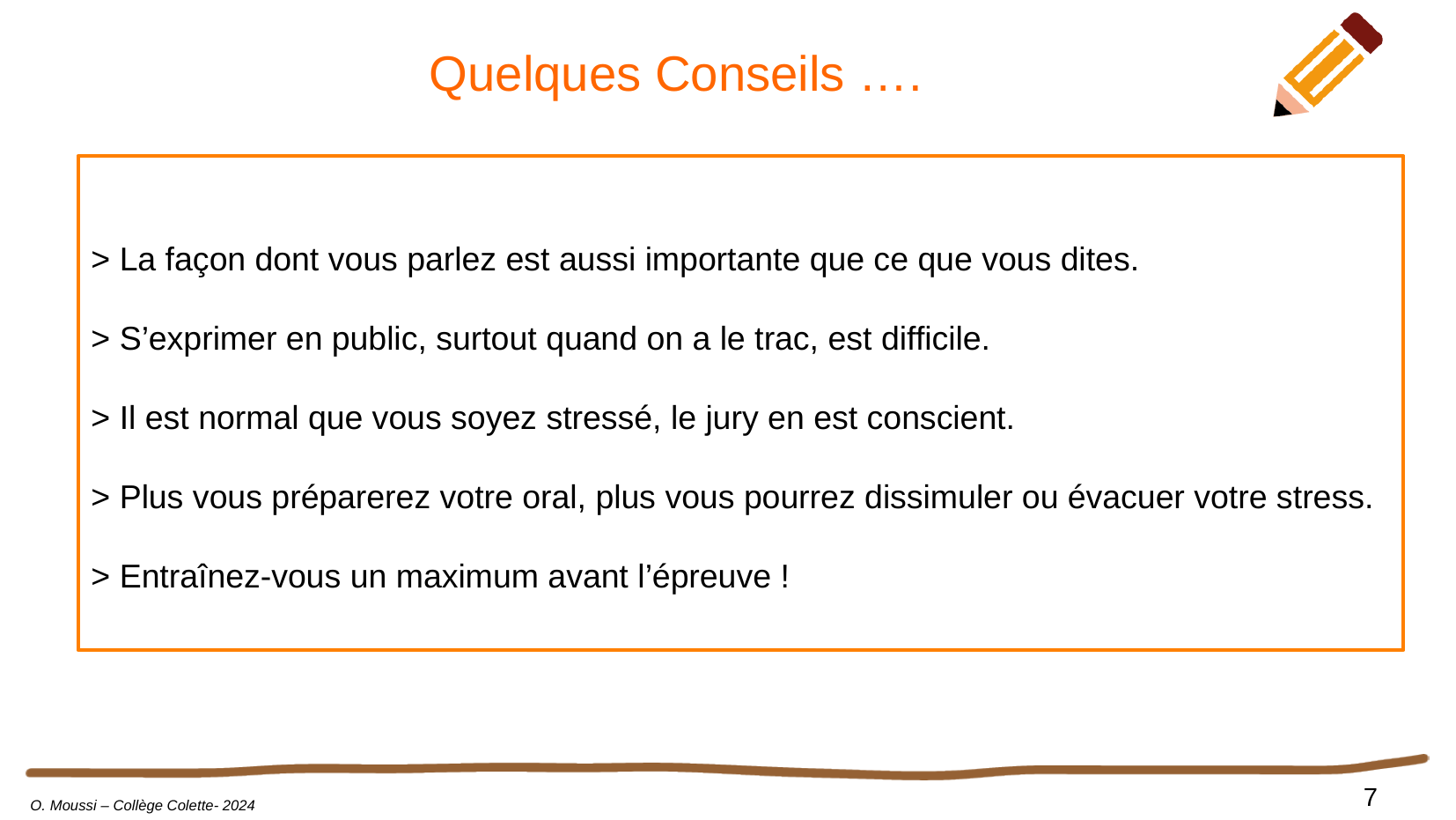

# Quelques Conseils ….

> La façon dont vous parlez est aussi importante que ce que vous dites.

> S’exprimer en public, surtout quand on a le trac, est difficile.

> Il est normal que vous soyez stressé, le jury en est conscient.

> Plus vous préparerez votre oral, plus vous pourrez dissimuler ou évacuer votre stress.

> Entraînez-vous un maximum avant l’épreuve !
7
O. Moussi – Collège Colette- 2024